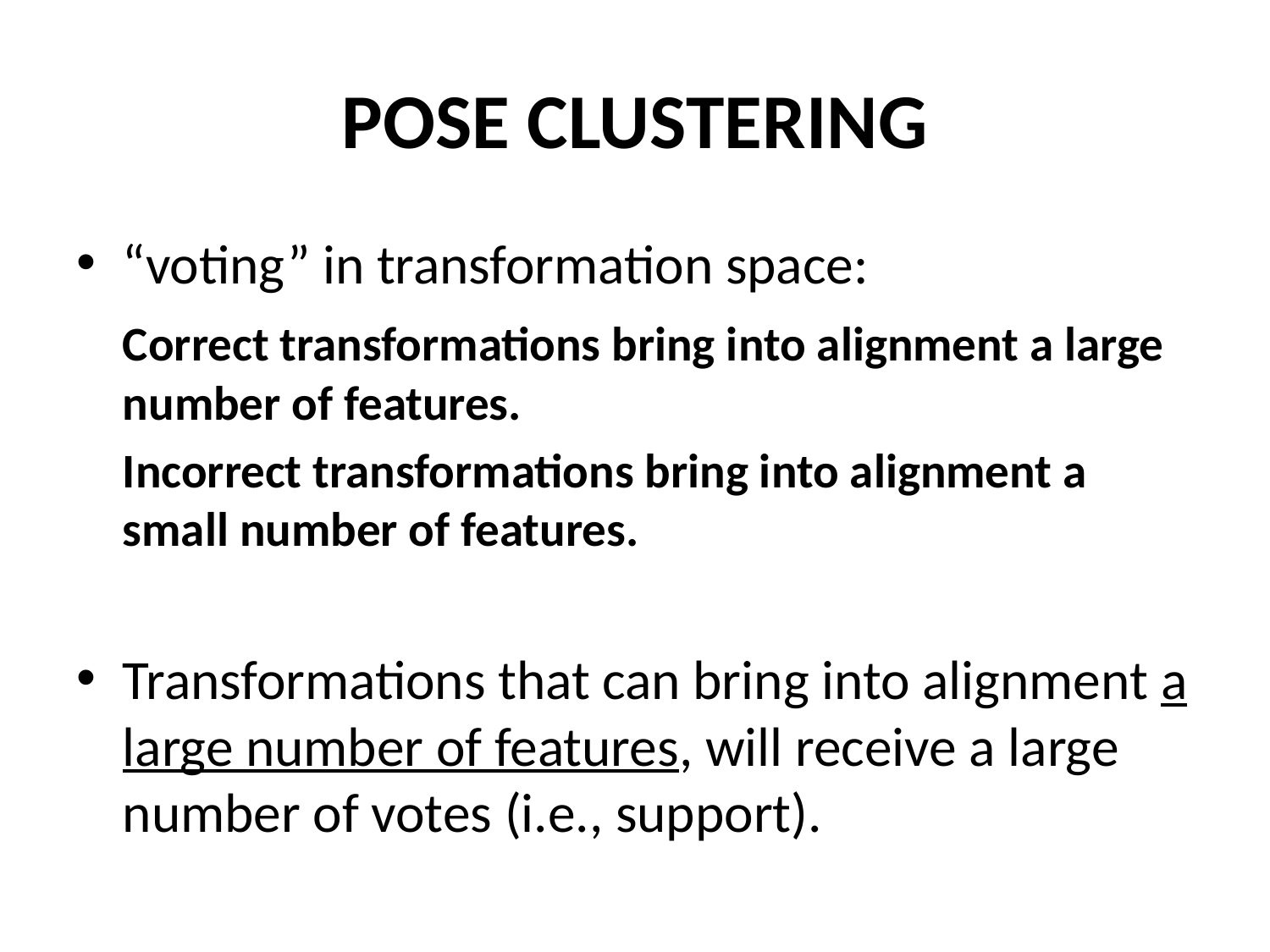

# POSE CLUSTERING
“voting” in transformation space:
	Correct transformations bring into alignment a large  number of features.
	Incorrect transformations bring into alignment a    small number of features.

Transformations that can bring into alignment a large number of features, will receive a large number of votes (i.e., support).